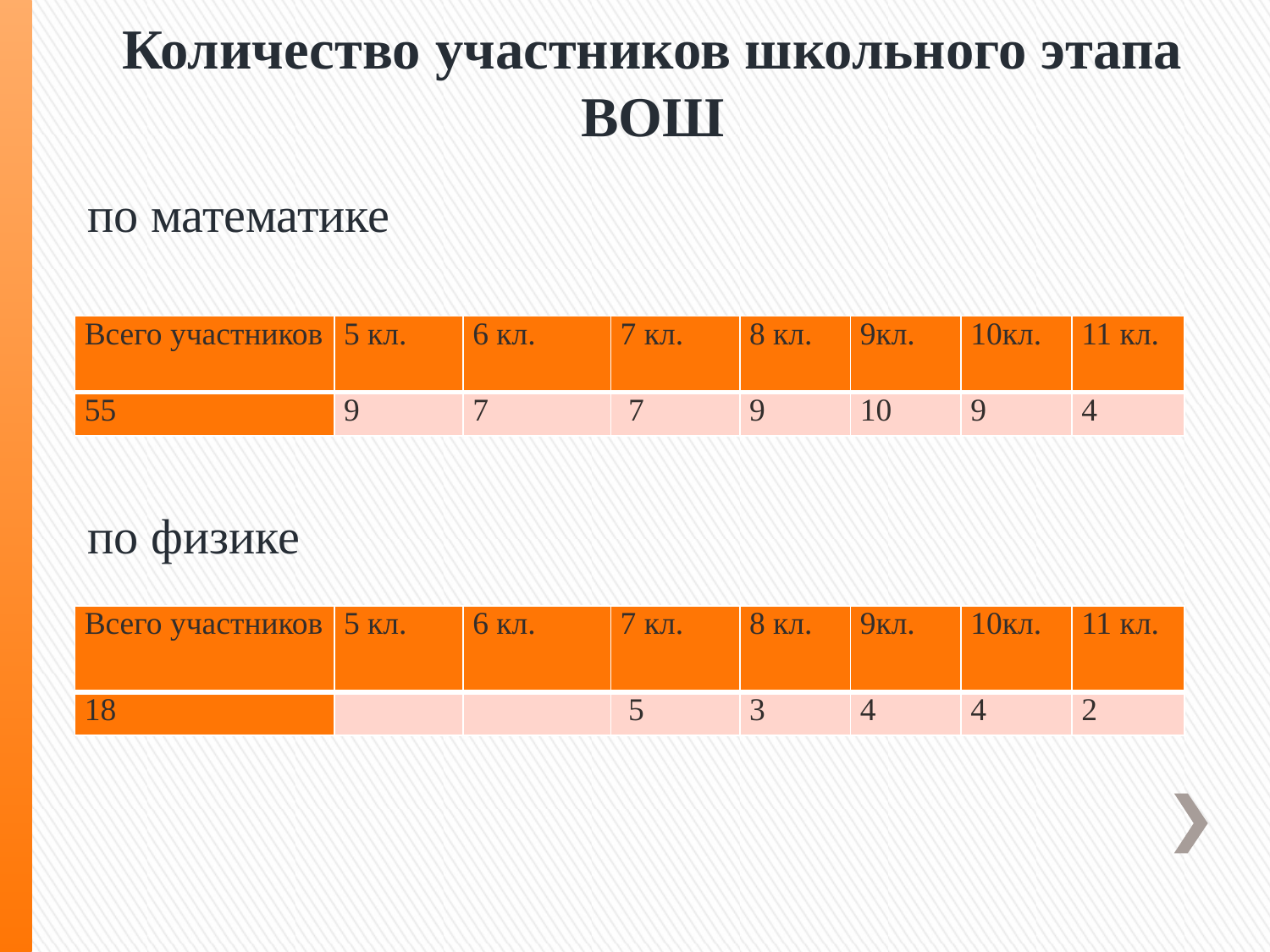

# Количество участников школьного этапа ВОШ
по математике

| Всего участников | 5 кл. | 6 кл. | 7 кл. | 8 кл. | 9кл. | 10кл. | 11 кл. |
| --- | --- | --- | --- | --- | --- | --- | --- |
| 55 | 9 | 7 | 7 | 9 | 10 | 9 | 4 |
по физике
| Всего участников | 5 кл. | 6 кл. | 7 кл. | 8 кл. | 9кл. | 10кл. | 11 кл. |
| --- | --- | --- | --- | --- | --- | --- | --- |
| 18 |  |  | 5 | 3 | 4 | 4 | 2 |